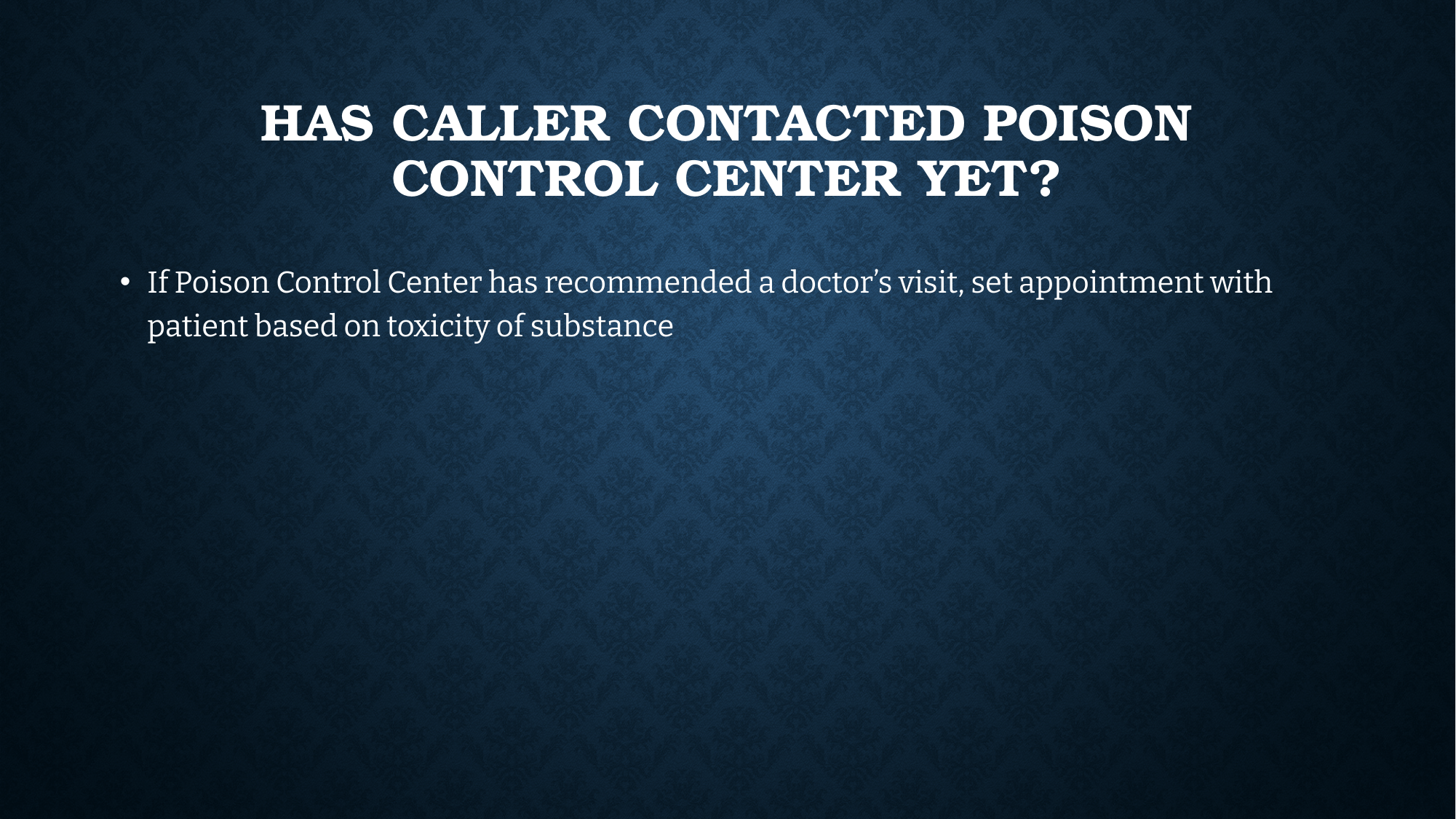

# Has caller contacted Poison Control Center Yet?
If Poison Control Center has recommended a doctor’s visit, set appointment with patient based on toxicity of substance